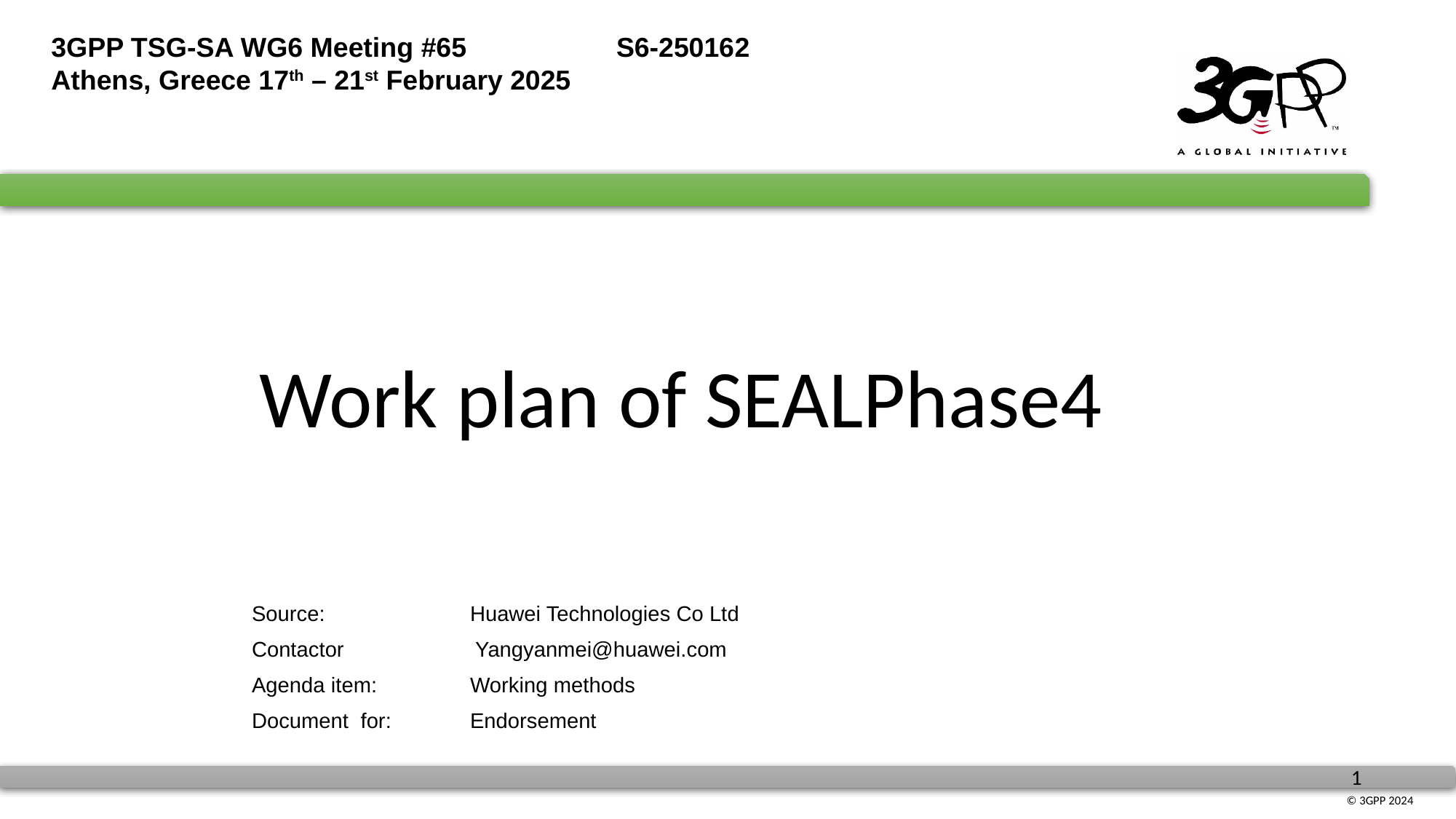

3GPP TSG-SA WG6 Meeting #65	            S6-250162
Athens, Greece 17th – 21st February 2025
Work plan of SEALPhase4

Source: 		Huawei Technologies Co Ltd
Contactor                      Yangyanmei@huawei.com
Agenda item: 	Working methods
Document  for:	Endorsement